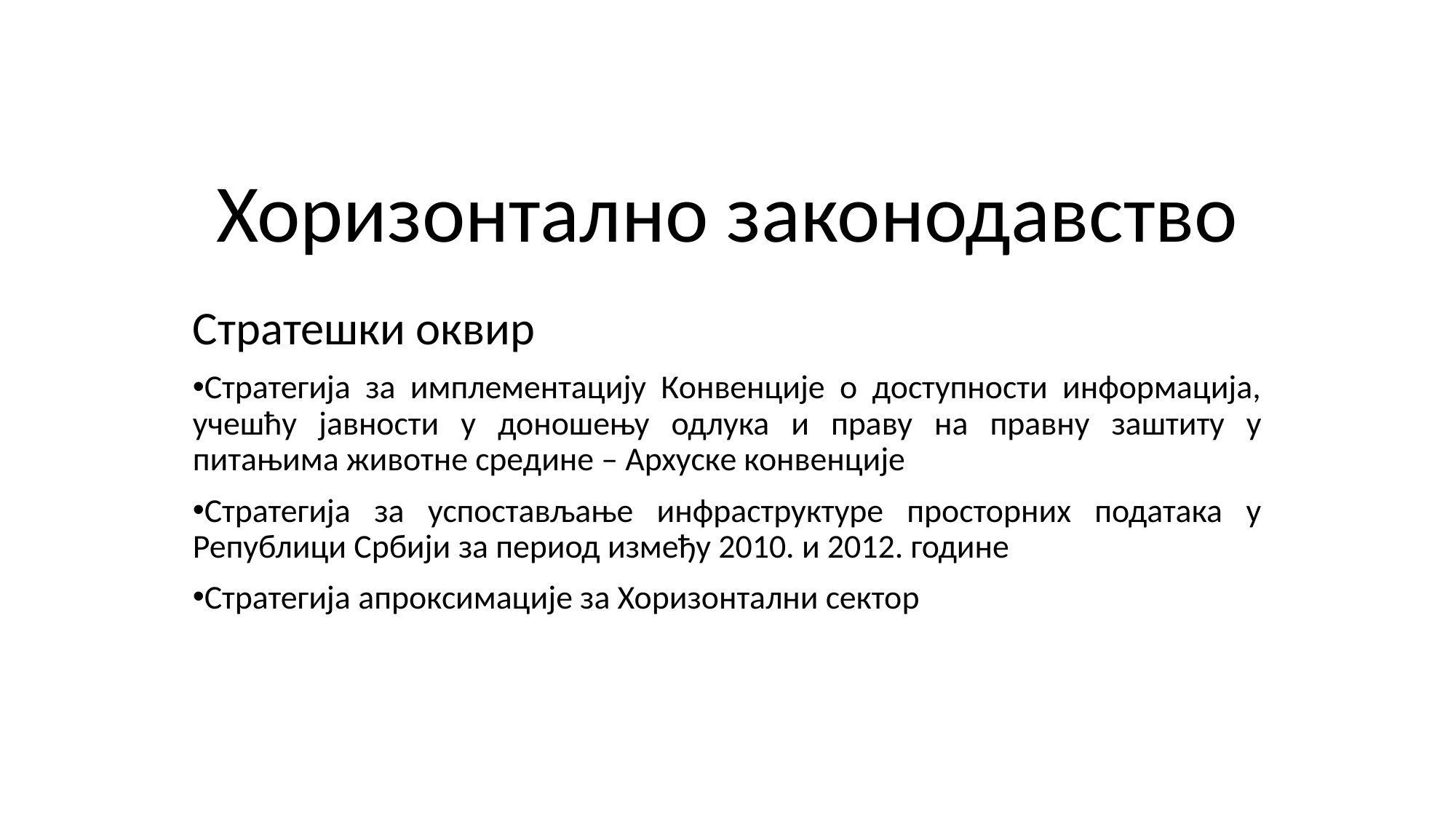

# Хоризонтално законодавство
Стратешки оквир
Стратегија за имплементацију Конвенције о доступности информација, учешћу јавности у доношењу одлука и праву на правну заштиту у питањима животне средине – Архуске конвенције
Стратегија за успостављање инфраструктуре просторних података у Републици Србији за период између 2010. и 2012. године
Стратегија апроксимације за Хоризонтални сектор